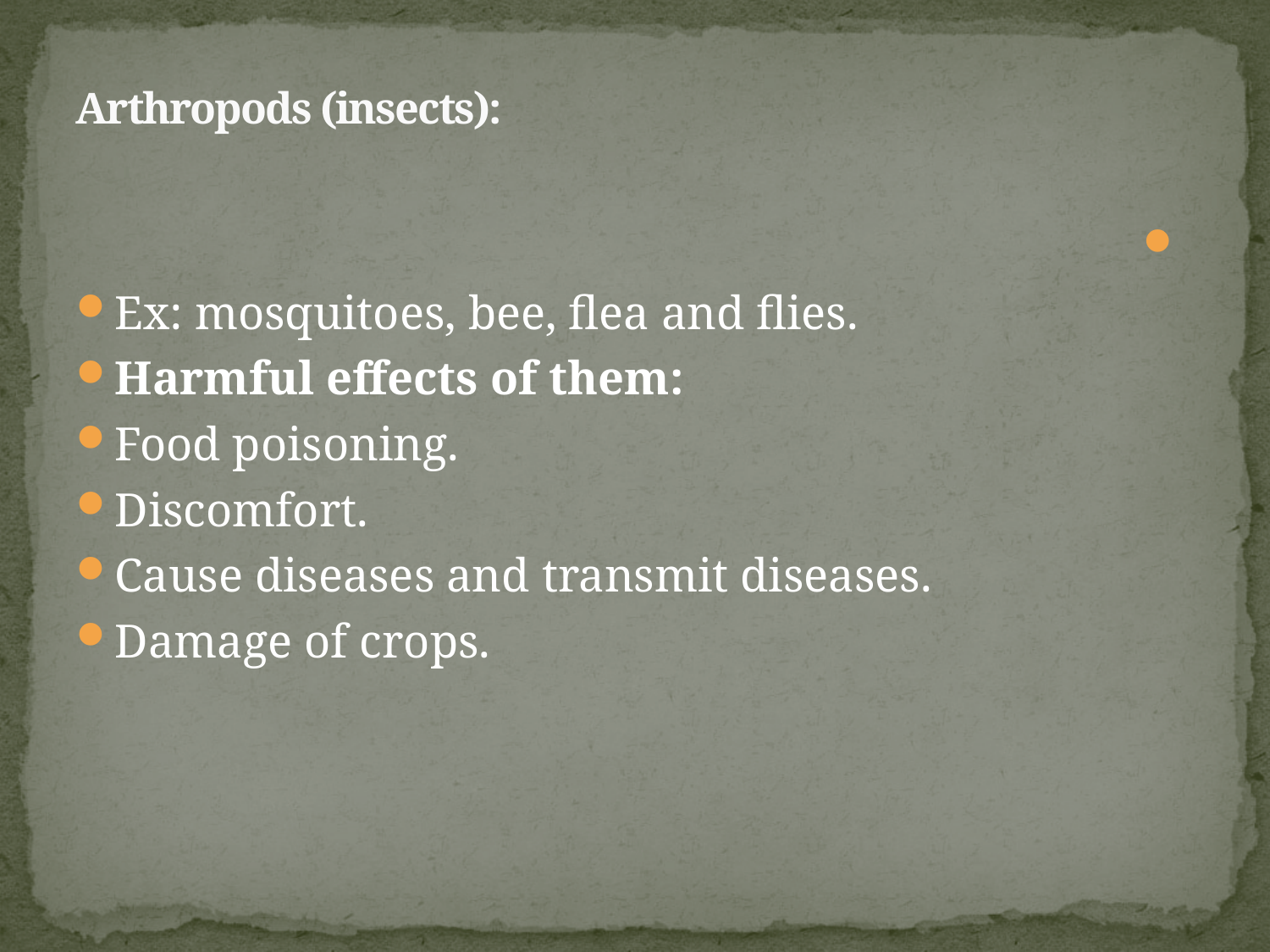

# Arthropods (insects):

Ex: mosquitoes, bee, flea and flies.
Harmful effects of them:
Food poisoning.
Discomfort.
Cause diseases and transmit diseases.
Damage of crops.